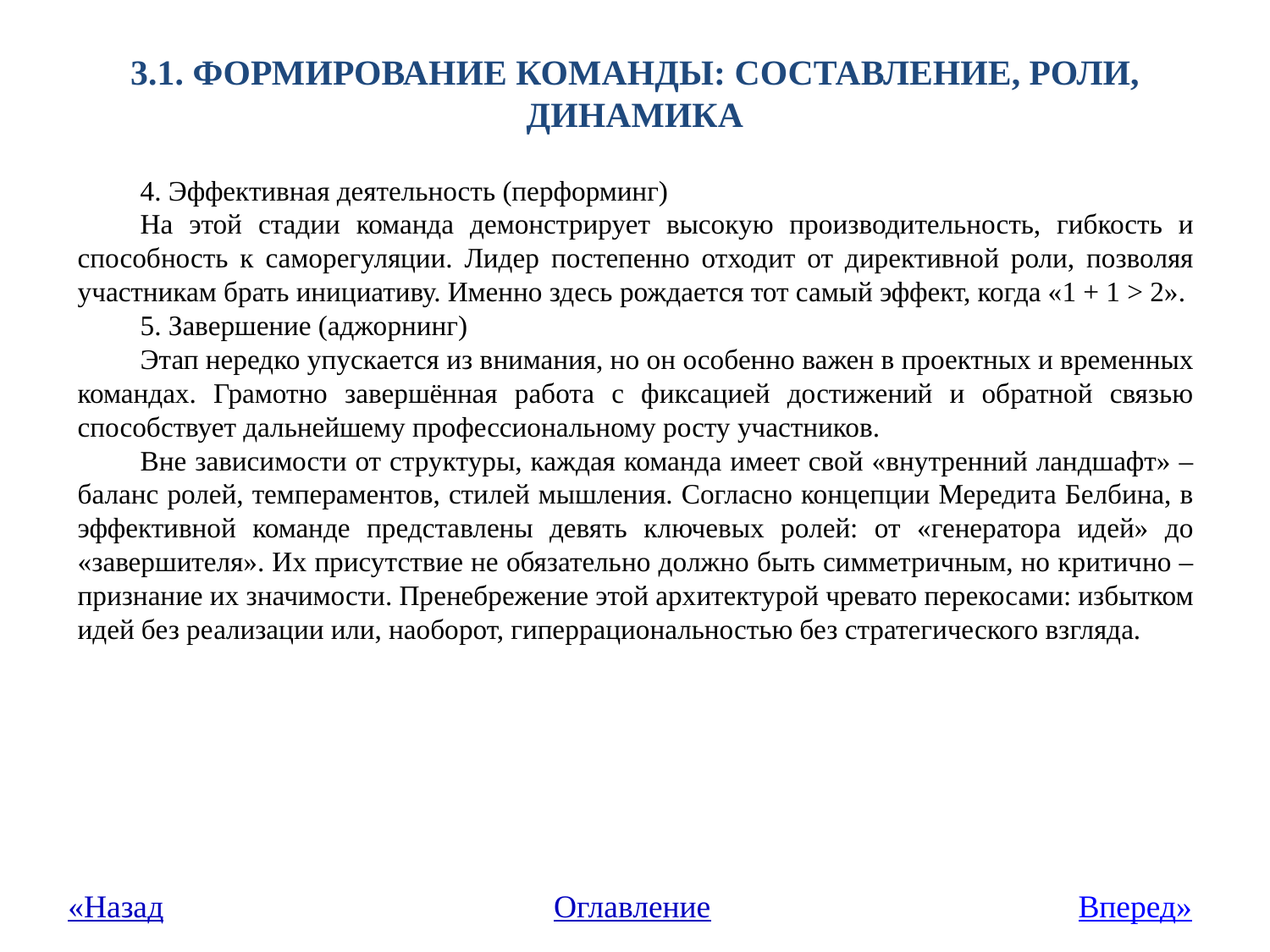

# 3.1. Формирование команды: составление, роли, динамика
4. Эффективная деятельность (перформинг)
На этой стадии команда демонстрирует высокую производительность, гибкость и способность к саморегуляции. Лидер постепенно отходит от директивной роли, позволяя участникам брать инициативу. Именно здесь рождается тот самый эффект, когда «1 + 1 > 2».
5. Завершение (аджорнинг)
Этап нередко упускается из внимания, но он особенно важен в проектных и временных командах. Грамотно завершённая работа с фиксацией достижений и обратной связью способствует дальнейшему профессиональному росту участников.
Вне зависимости от структуры, каждая команда имеет свой «внутренний ландшафт» – баланс ролей, темпераментов, стилей мышления. Согласно концепции Мередита Белбина, в эффективной команде представлены девять ключевых ролей: от «генератора идей» до «завершителя». Их присутствие не обязательно должно быть симметричным, но критично – признание их значимости. Пренебрежение этой архитектурой чревато перекосами: избытком идей без реализации или, наоборот, гиперрациональностью без стратегического взгляда.

«Назад
Оглавление
Вперед»